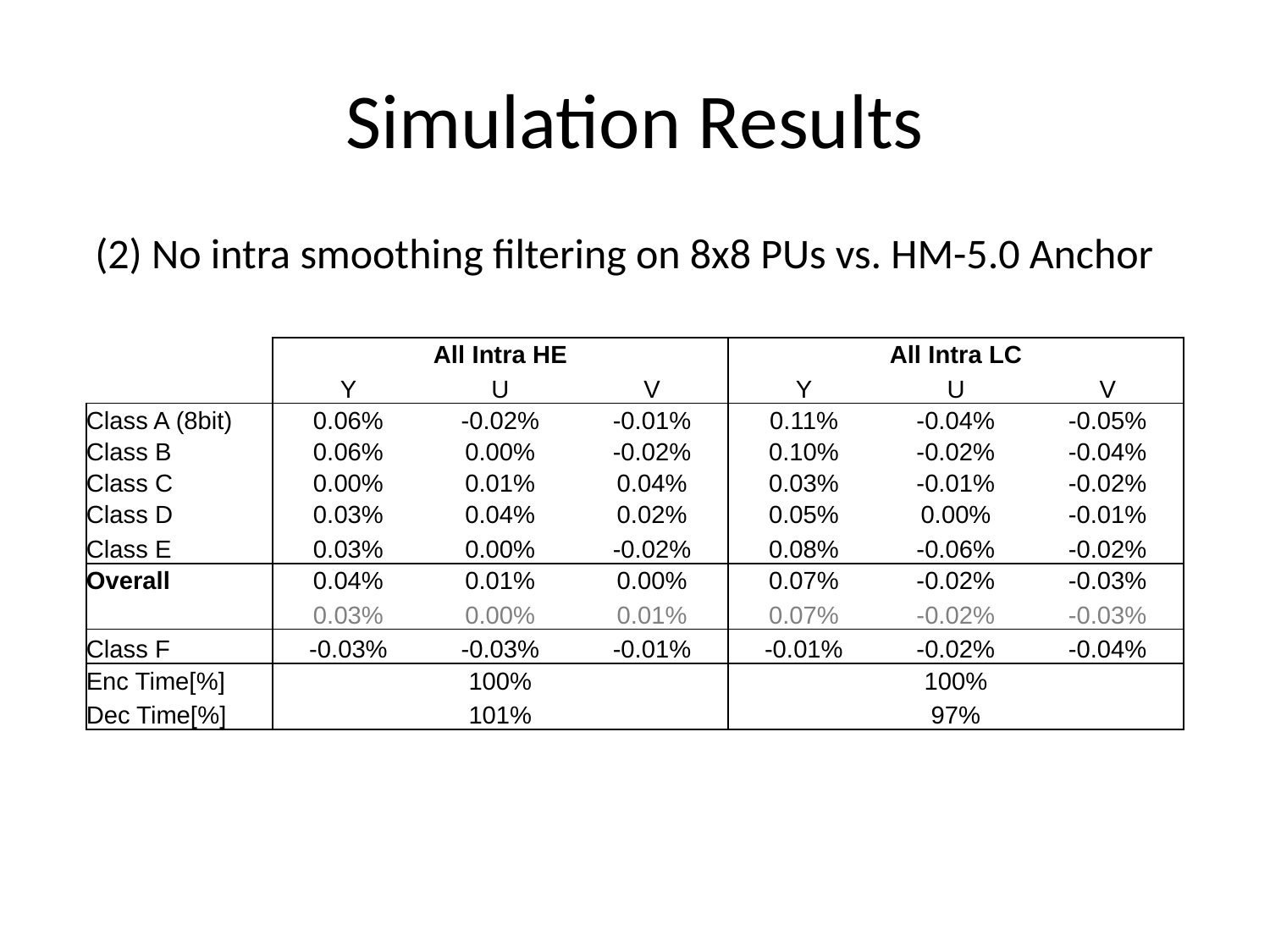

Simulation Results
(2) No intra smoothing filtering on 8x8 PUs vs. HM-5.0 Anchor
|  | All Intra HE |  |  | All Intra LC |  |  |
| --- | --- | --- | --- | --- | --- | --- |
|  | Y | U | V | Y | U | V |
| Class A (8bit) | 0.06% | -0.02% | -0.01% | 0.11% | -0.04% | -0.05% |
| Class B | 0.06% | 0.00% | -0.02% | 0.10% | -0.02% | -0.04% |
| Class C | 0.00% | 0.01% | 0.04% | 0.03% | -0.01% | -0.02% |
| Class D | 0.03% | 0.04% | 0.02% | 0.05% | 0.00% | -0.01% |
| Class E | 0.03% | 0.00% | -0.02% | 0.08% | -0.06% | -0.02% |
| Overall | 0.04% | 0.01% | 0.00% | 0.07% | -0.02% | -0.03% |
|  | 0.03% | 0.00% | 0.01% | 0.07% | -0.02% | -0.03% |
| Class F | -0.03% | -0.03% | -0.01% | -0.01% | -0.02% | -0.04% |
| Enc Time[%] | 100% |  |  | 100% |  |  |
| Dec Time[%] | 101% |  |  | 97% |  |  |